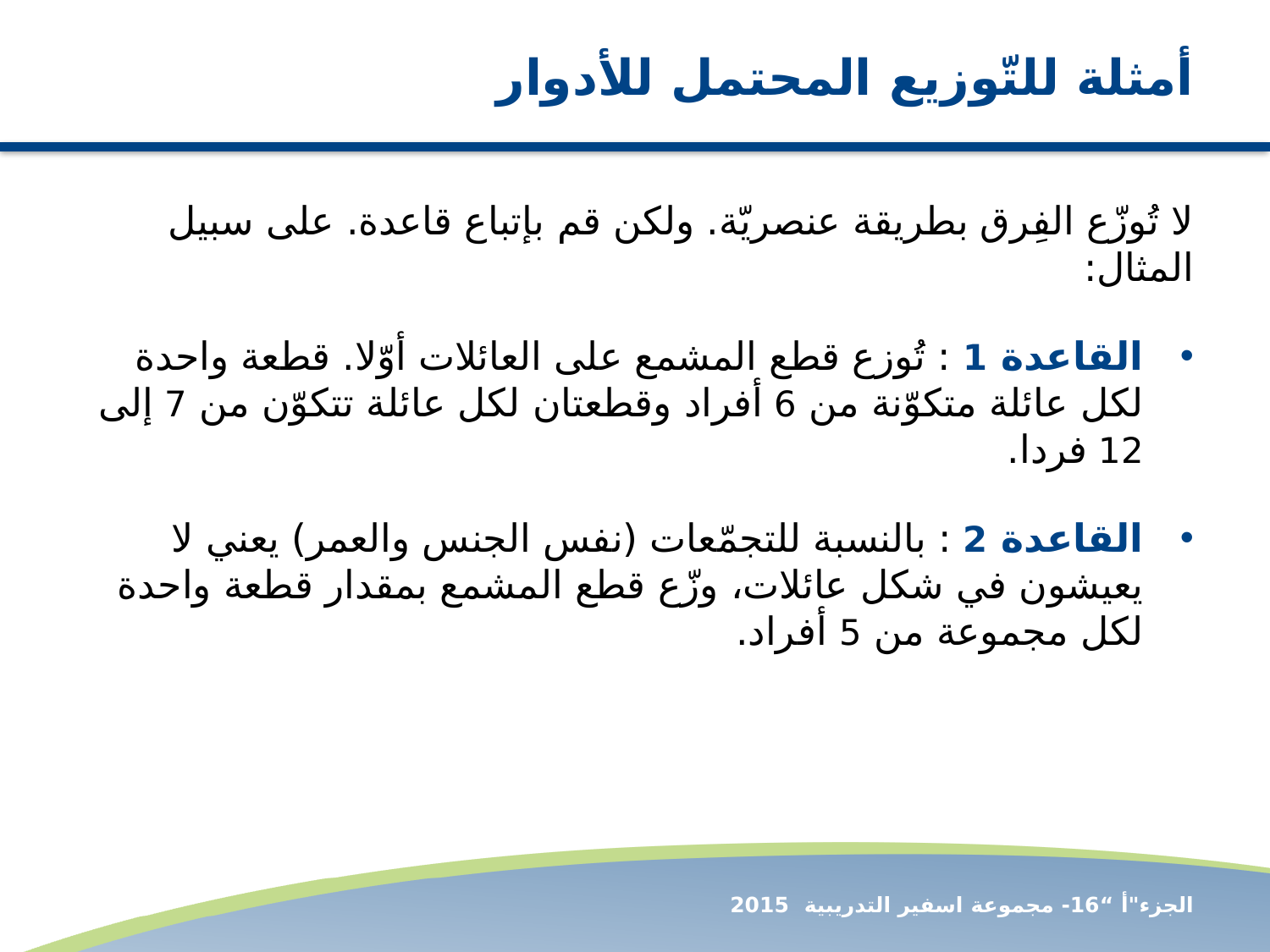

# أمثلة للتّوزيع المحتمل للأدوار
لا تُوزّع الفِرق بطريقة عنصريّة. ولكن قم بإتباع قاعدة. على سبيل المثال:
القاعدة 1 : تُوزع قطع المشمع على العائلات أوّلا. قطعة واحدة لكل عائلة متكوّنة من 6 أفراد وقطعتان لكل عائلة تتكوّن من 7 إلى 12 فردا.
القاعدة 2 : بالنسبة للتجمّعات (نفس الجنس والعمر) يعني لا يعيشون في شكل عائلات، وزّع قطع المشمع بمقدار قطعة واحدة لكل مجموعة من 5 أفراد.
الجزء"أ “16- مجموعة اسفير التدريبية  2015